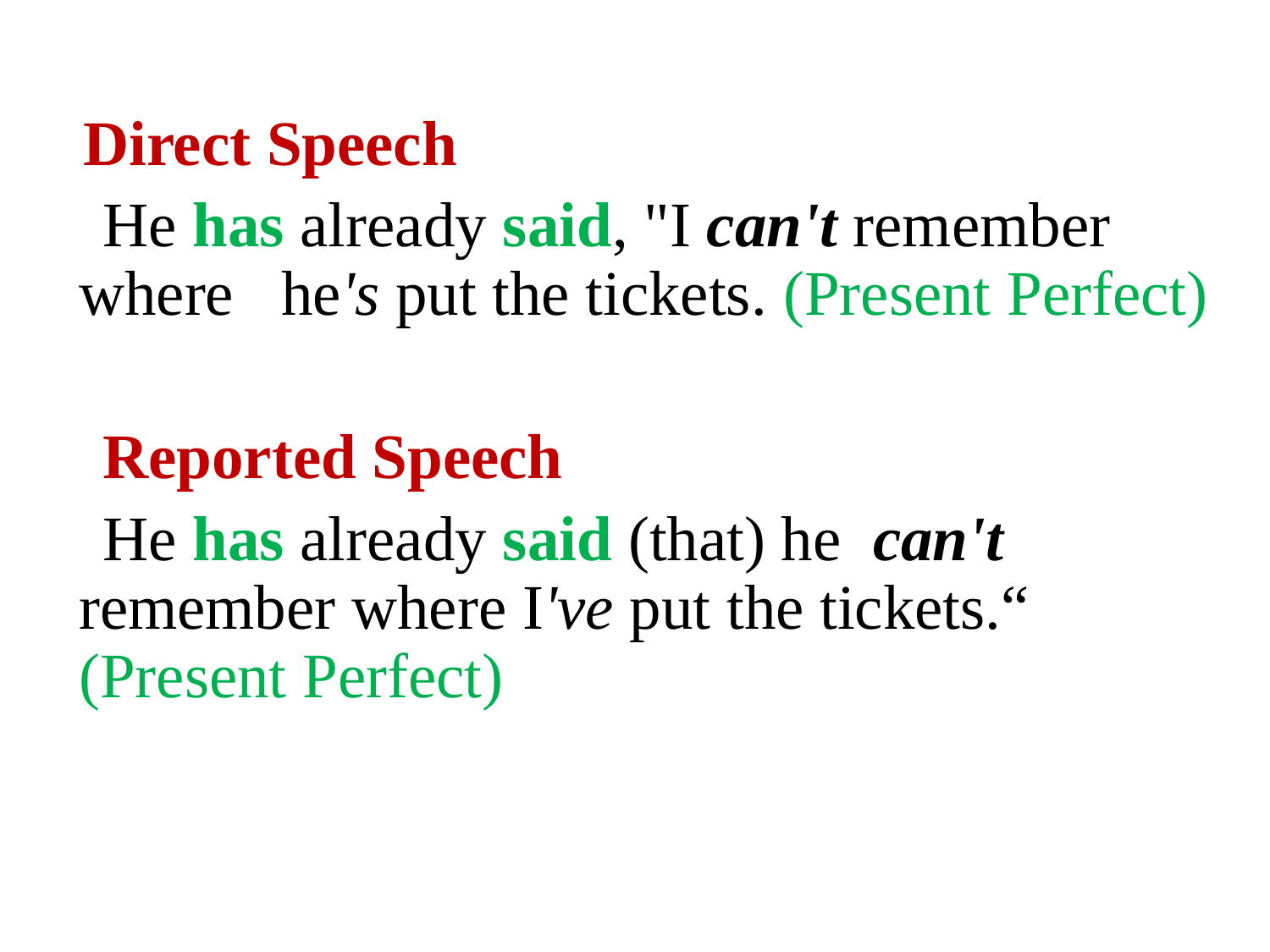

Direct Speech
   He has already said, "I can't remember where   he's put the tickets. (Present Perfect)

   Reported Speech
   He has already said (that) he  can't remember where I've put the tickets.“ (Present Perfect)

#